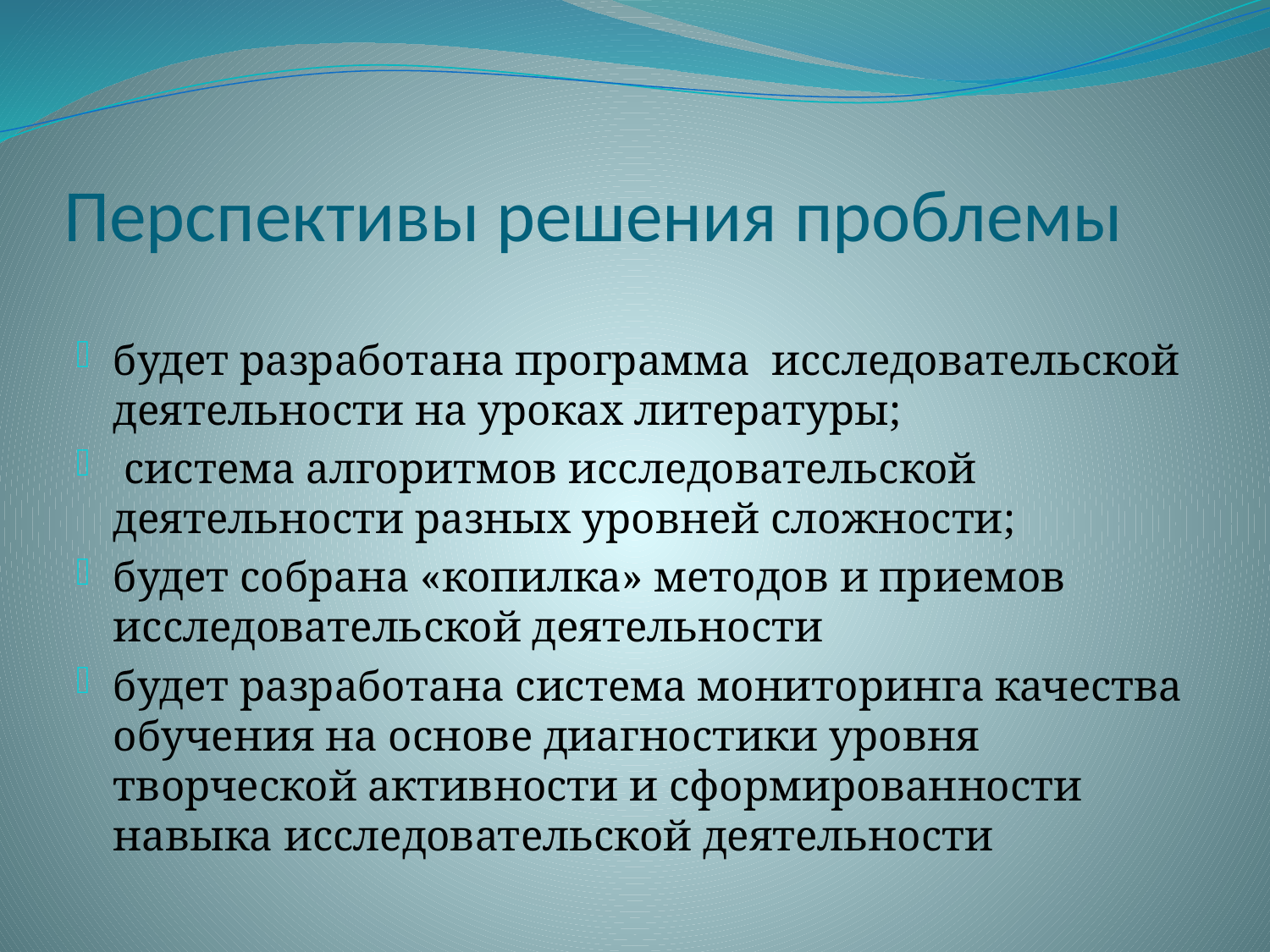

# Перспективы решения проблемы

будет разработана программа  исследовательской деятельности на уроках литературы;
 система алгоритмов исследовательской деятельности разных уровней сложности;
будет собрана «копилка» методов и приемов исследовательской деятельности
будет разработана система мониторинга качества обучения на основе диагностики уровня творческой активности и сформированности навыка исследовательской деятельности